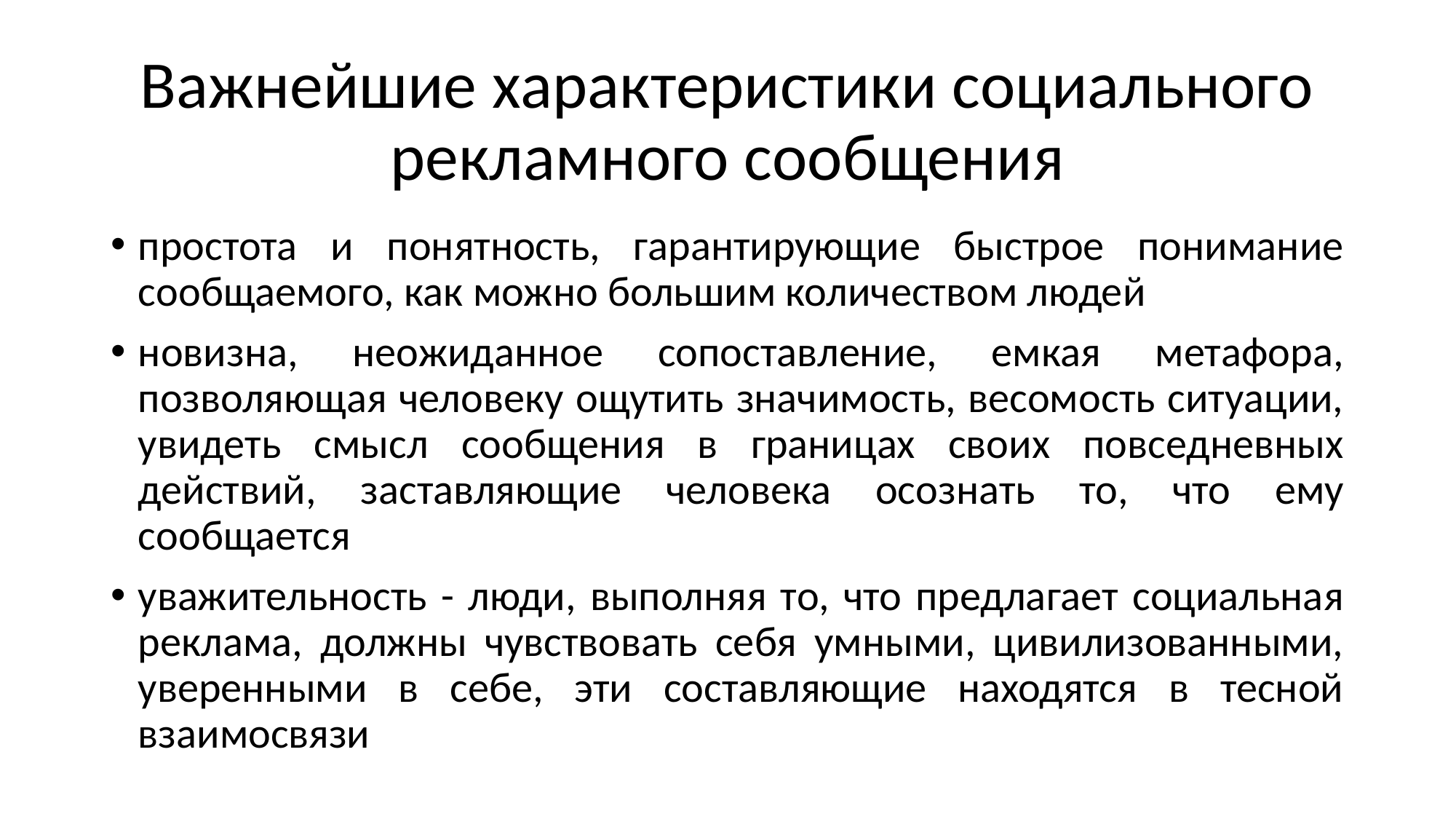

# Важнейшие характеристики социального рекламного сообщения
простота и понятность, гарантирующие быстрое понимание сообщаемого, как можно большим количеством людей
новизна, неожиданное сопоставление, емкая метафора, позволяющая человеку ощутить значимость, весомость ситуации, увидеть смысл сообщения в границах своих повседневных действий, заставляющие человека осознать то, что ему сообщается
уважительность - люди, выполняя то, что предлагает социальная реклама, должны чувствовать себя умными, цивилизованными, уверенными в себе, эти составляющие находятся в тесной взаимосвязи